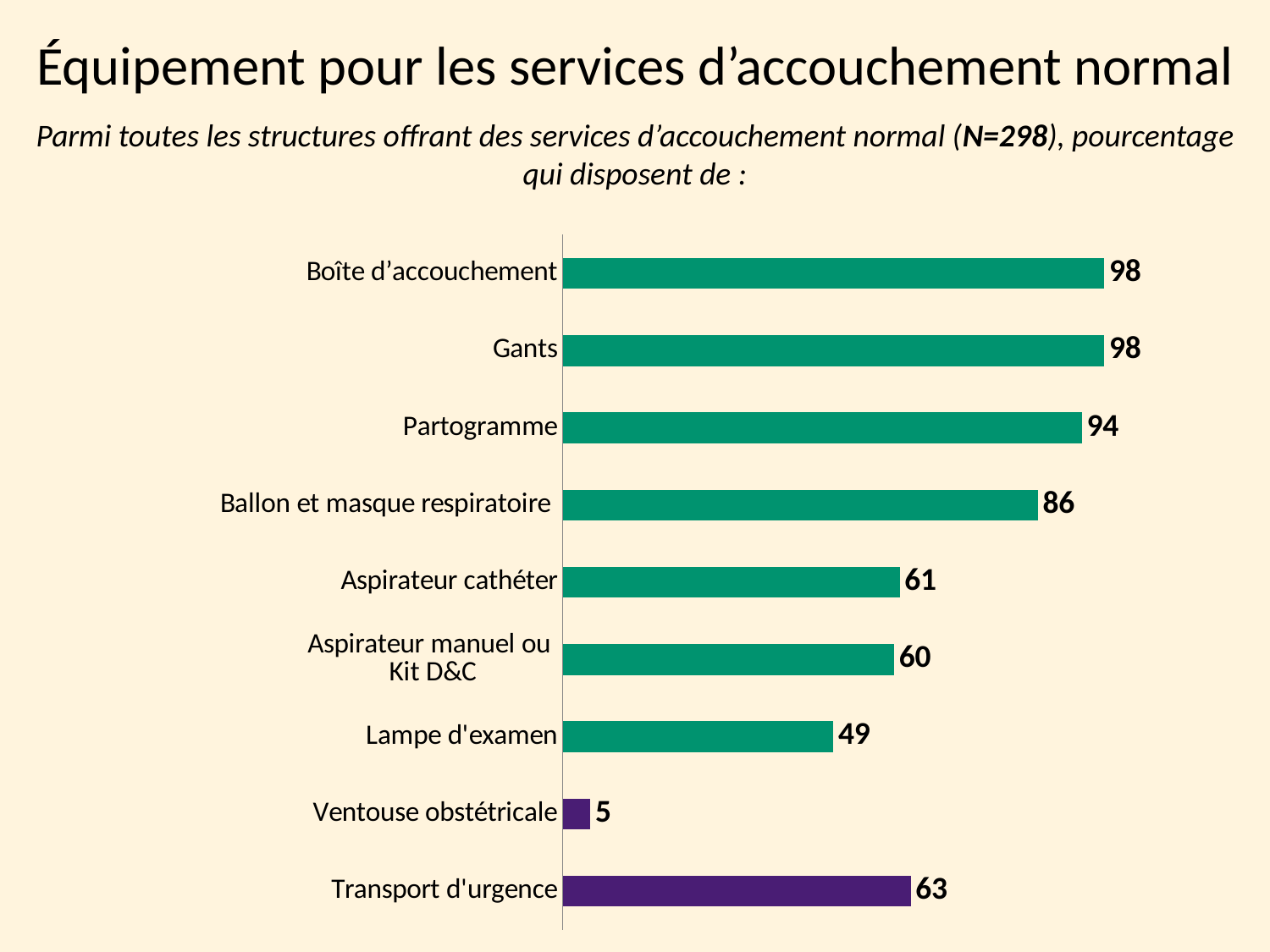

Équipement pour les services d’accouchement normal
Parmi toutes les structures offrant des services d’accouchement normal (N=298), pourcentage qui disposent de :

### Chart

| Category | Series 1 |
|---|---|
| Transport d'urgence | 63.0 |
| Ventouse obstétricale | 5.0 |
| Lampe d'examen | 49.0 |
| Aspirateur manuel ou
Kit D&C | 60.0 |
| Aspirateur cathéter | 61.0 |
| Ballon et masque respiratoire  | 86.0 |
| Partogramme | 94.0 |
| Gants | 98.0 |
| Boîte d’accouchement | 98.0 |